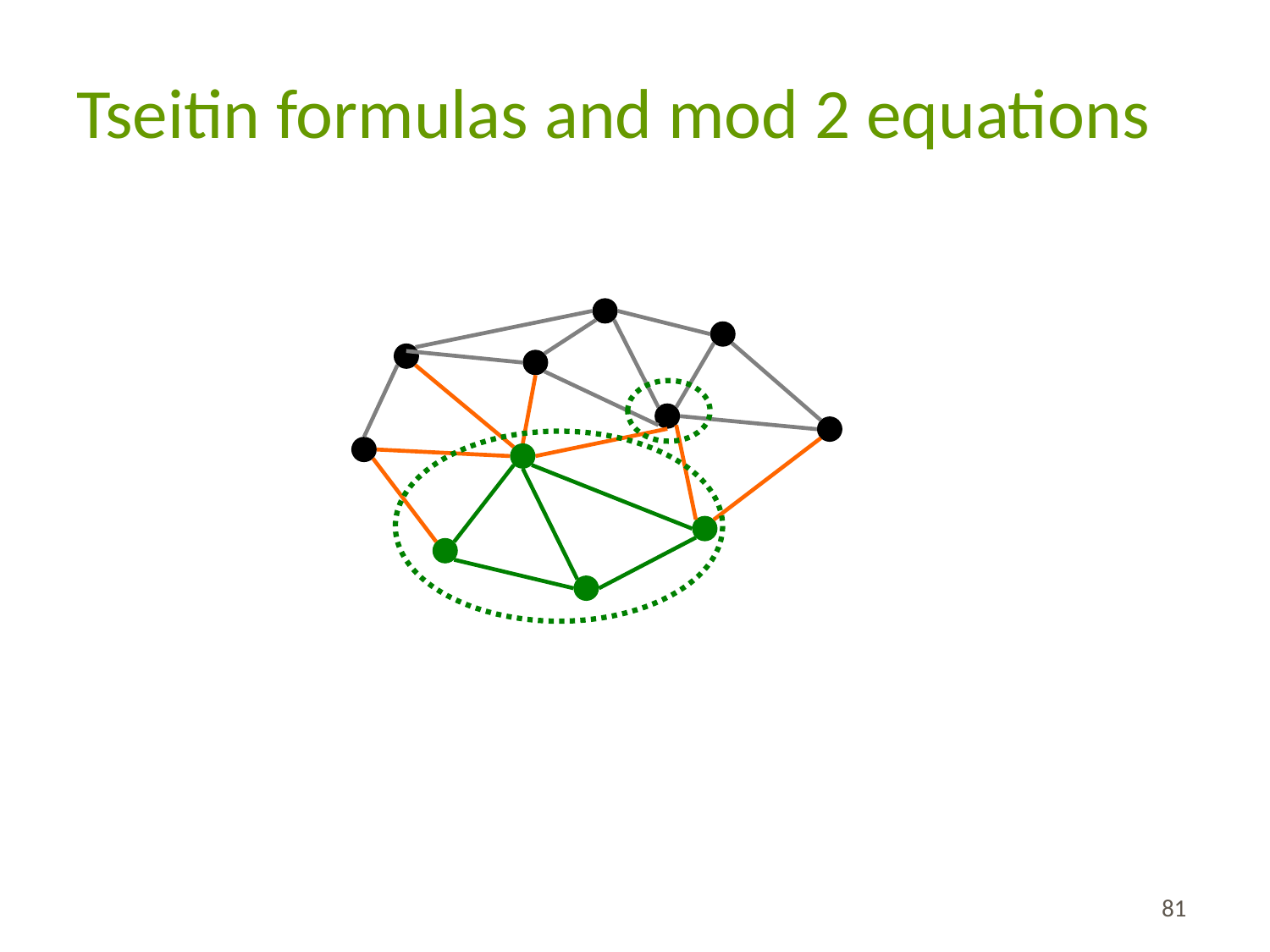

# Tseitin formulas and mod 2 equations

81